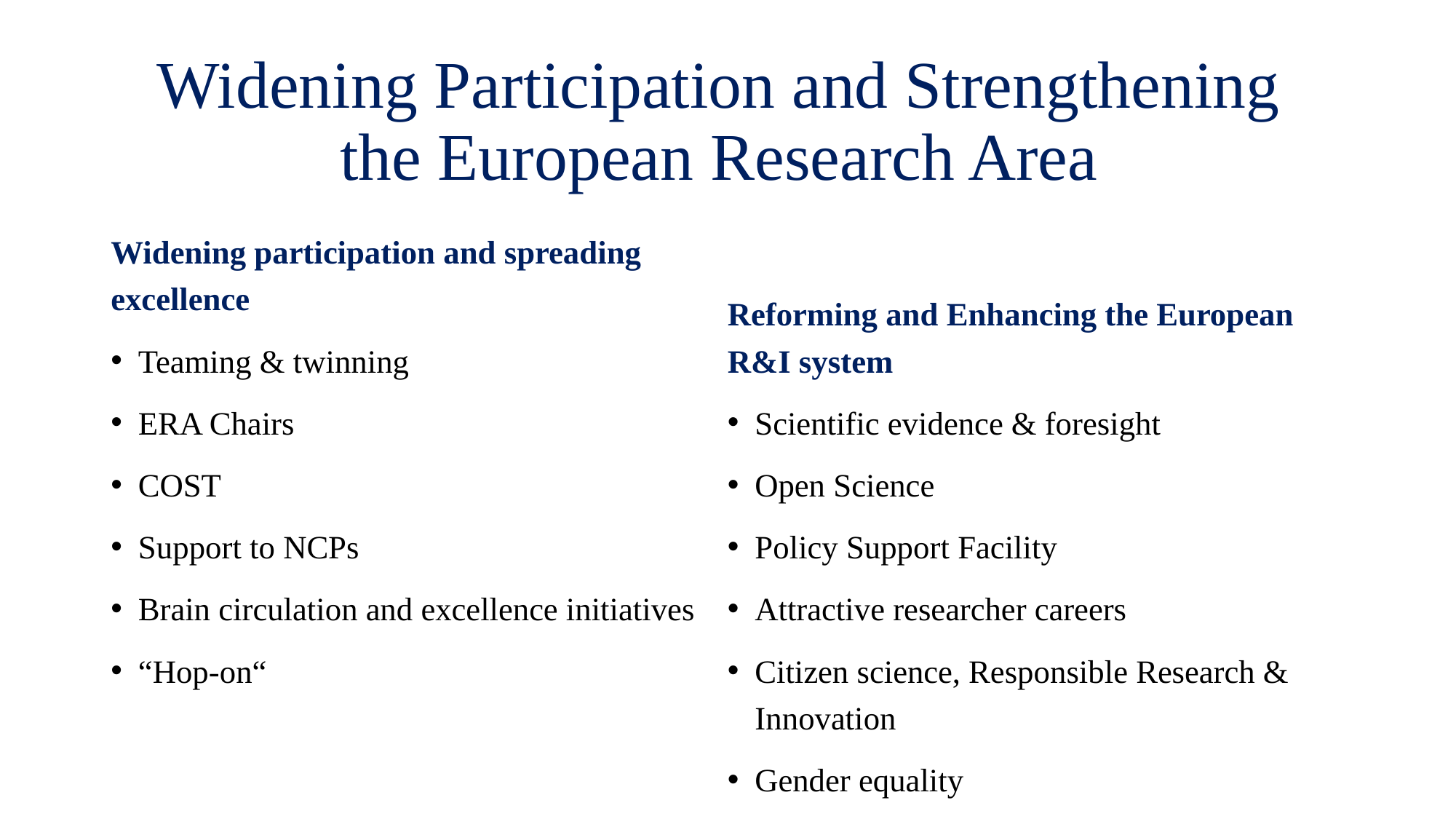

# Widening Participation and Strengthening the European Research Area
Widening participation and spreading excellence
Teaming & twinning
ERA Chairs
COST
Support to NCPs
Brain circulation and excellence initiatives
“Hop-on“

Reforming and Enhancing the European R&I system
Scientific evidence & foresight
Open Science
Policy Support Facility
Attractive researcher careers
Citizen science, Responsible Research & Innovation
Gender equality